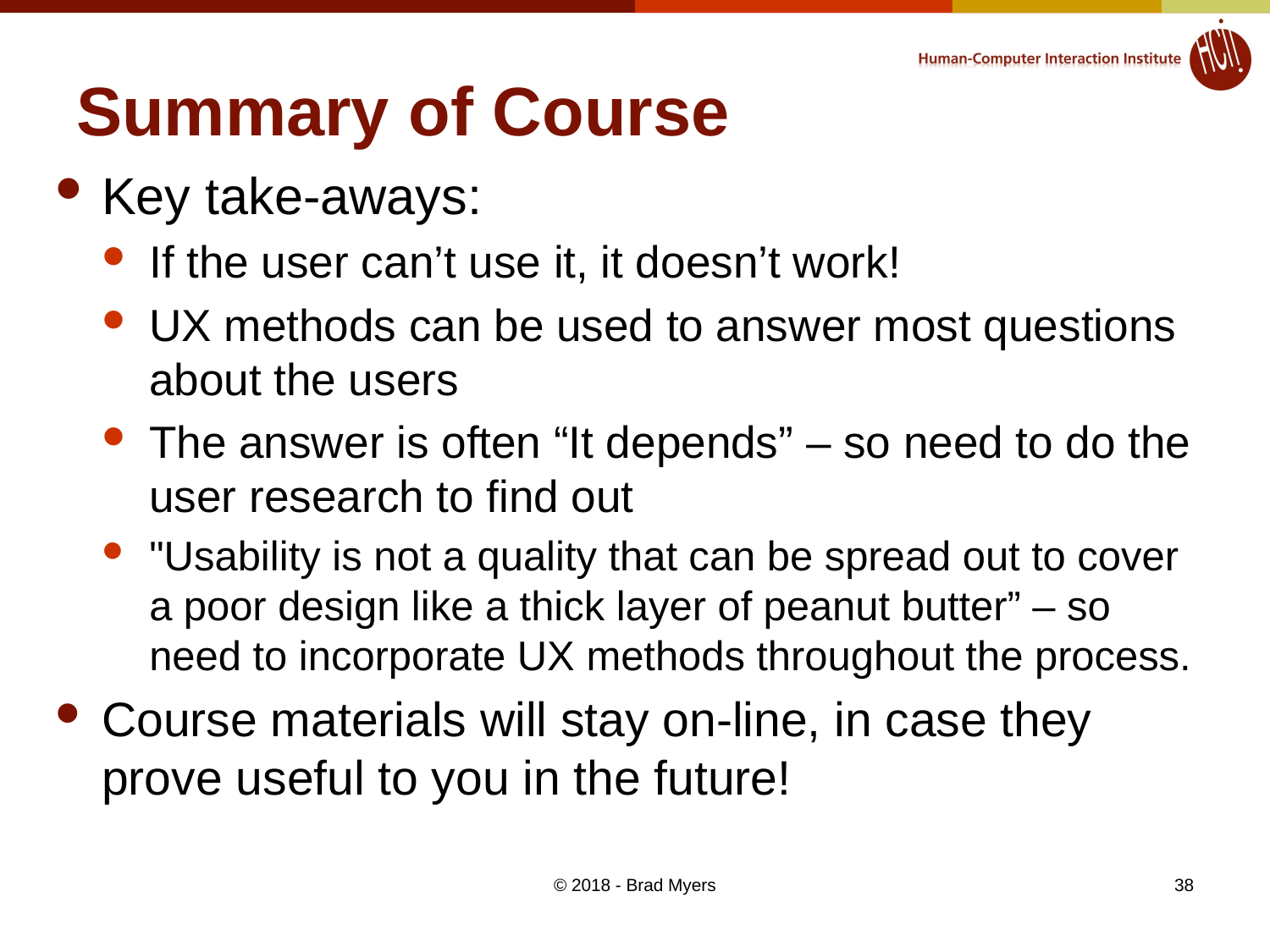

# Summary of Course
Key take-aways:
If the user can’t use it, it doesn’t work!
UX methods can be used to answer most questions about the users
The answer is often “It depends” – so need to do the user research to find out
"Usability is not a quality that can be spread out to cover a poor design like a thick layer of peanut butter” – so need to incorporate UX methods throughout the process.
Course materials will stay on-line, in case they prove useful to you in the future!
© 2018 - Brad Myers
38